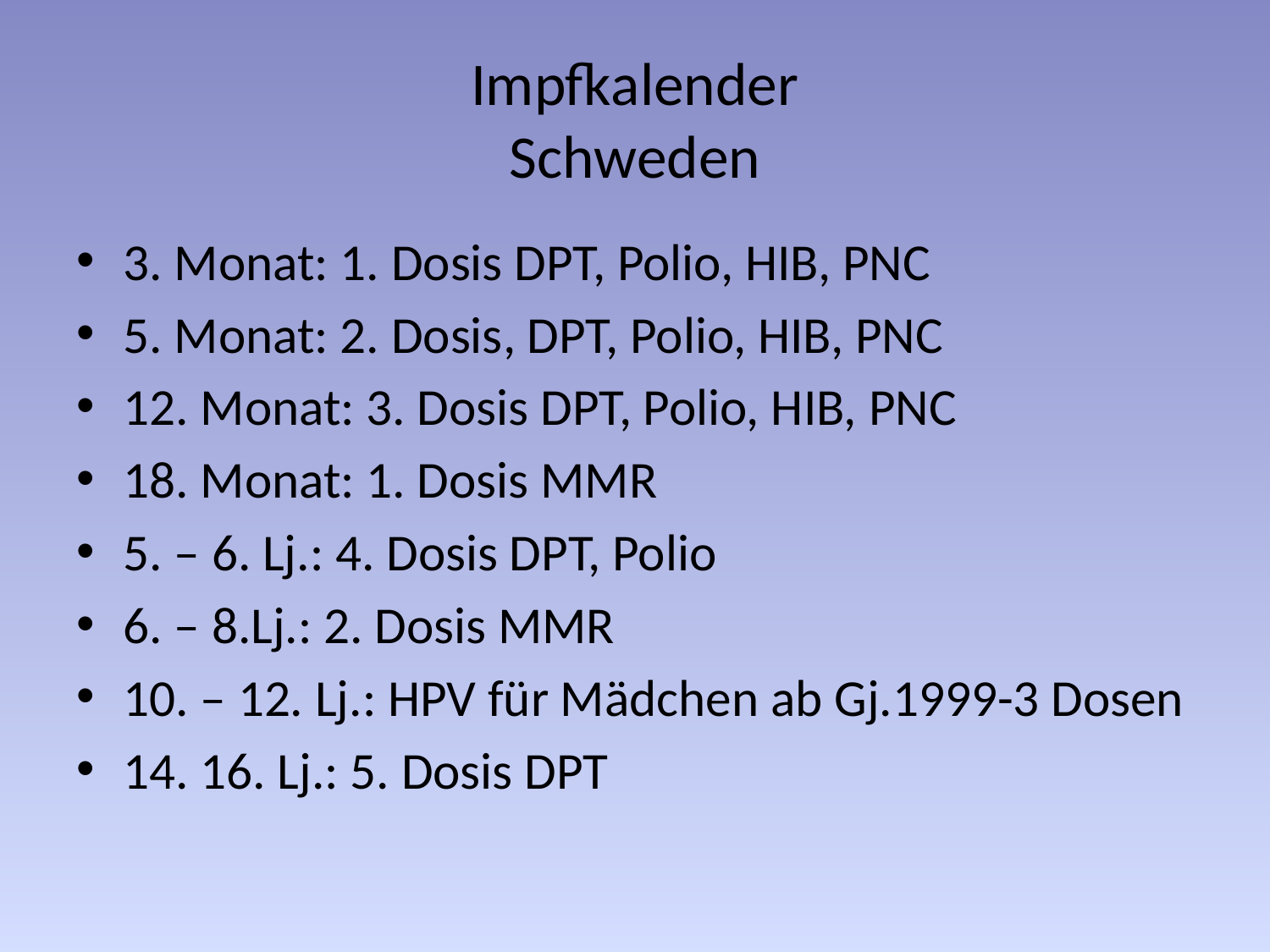

# Impfkalender Schweden
3. Monat: 1. Dosis DPT, Polio, HIB, PNC
5. Monat: 2. Dosis, DPT, Polio, HIB, PNC
12. Monat: 3. Dosis DPT, Polio, HIB, PNC
18. Monat: 1. Dosis MMR
5. – 6. Lj.: 4. Dosis DPT, Polio
6. – 8.Lj.: 2. Dosis MMR
10. – 12. Lj.: HPV für Mädchen ab Gj.1999-3 Dosen
14. 16. Lj.: 5. Dosis DPT